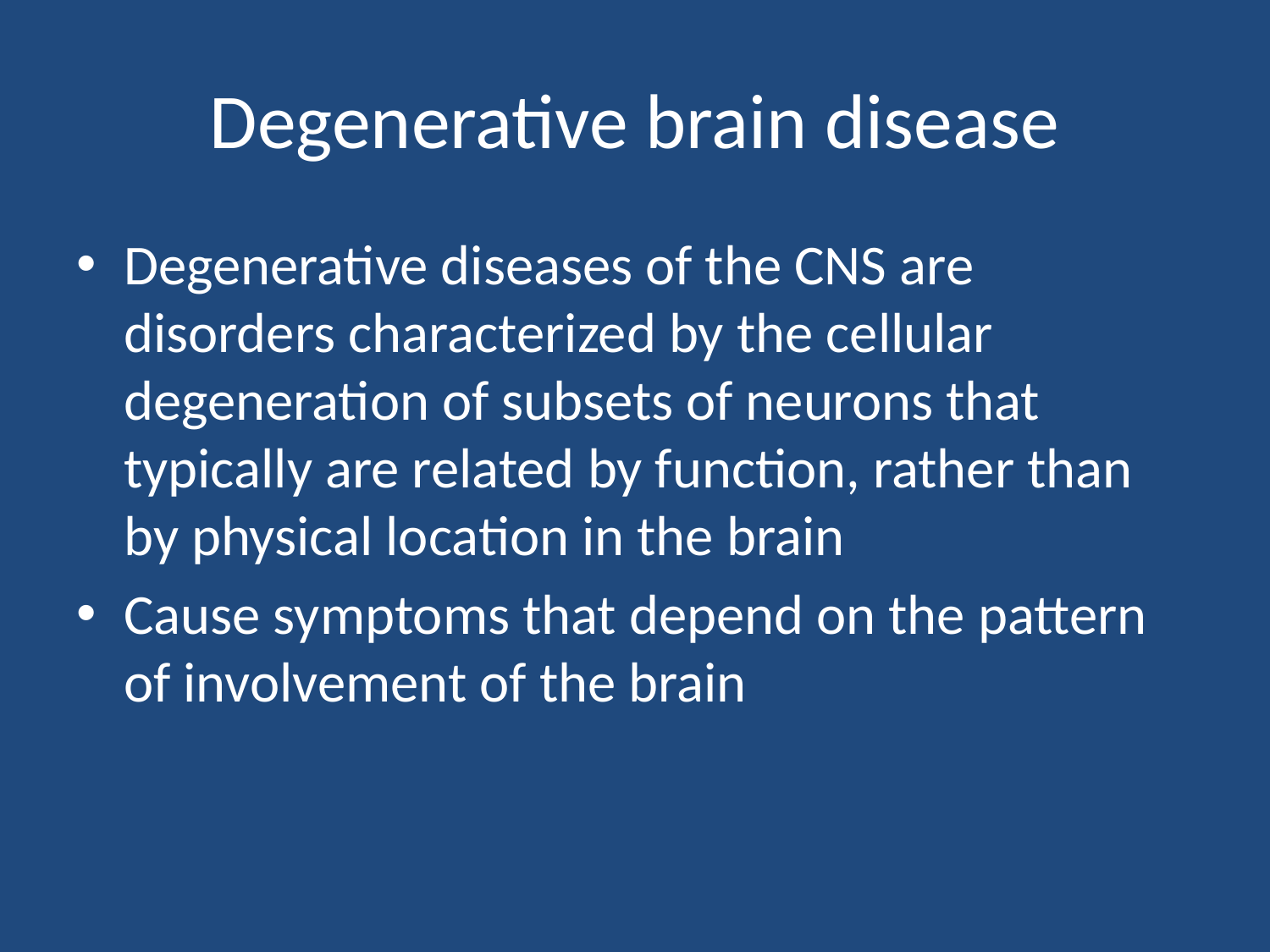

# Degenerative brain disease
Degenerative diseases of the CNS are disorders characterized by the cellular degeneration of subsets of neurons that typically are related by function, rather than by physical location in the brain
Cause symptoms that depend on the pattern of involvement of the brain